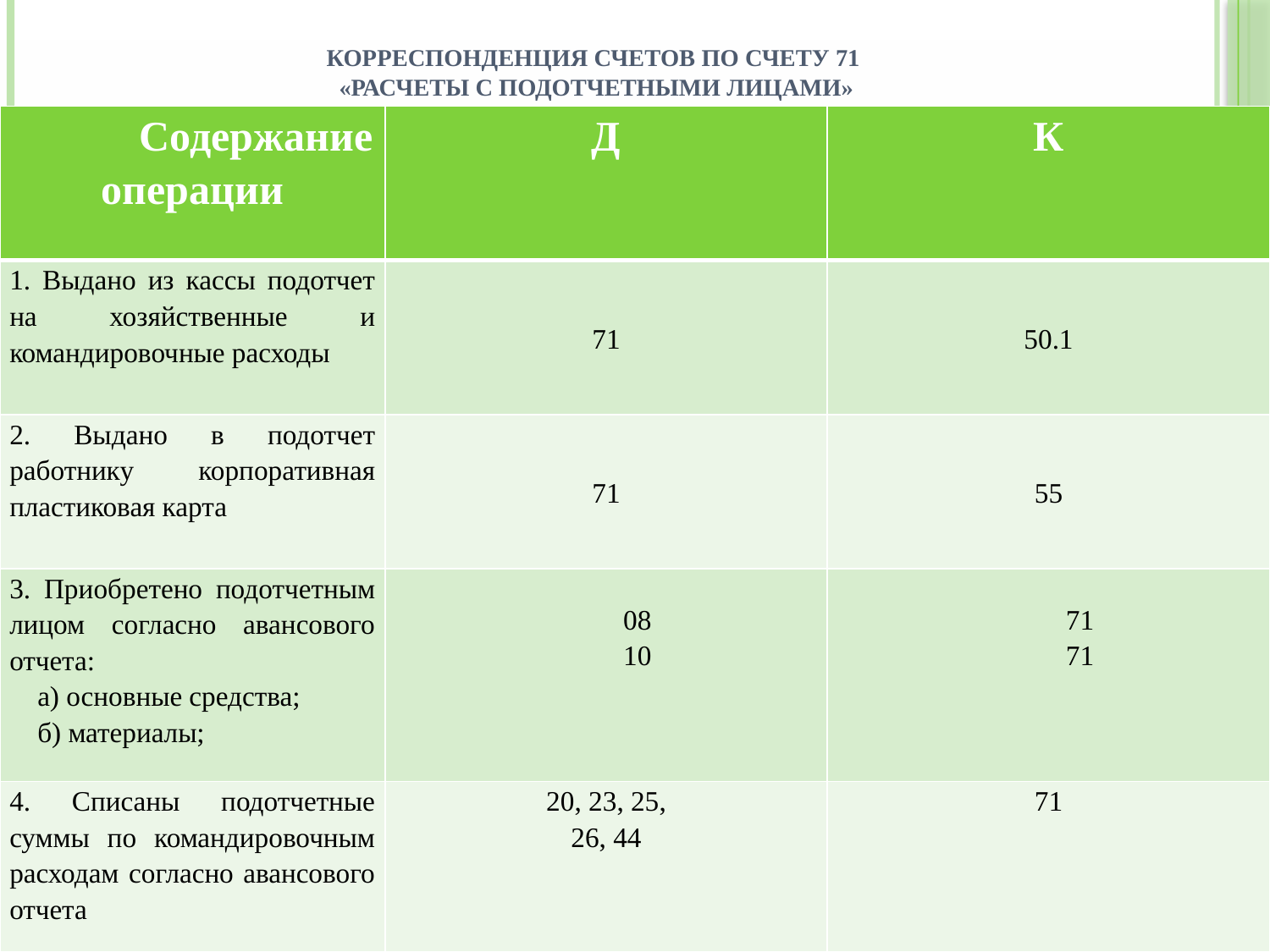

# Корреспонденция счетов по счету 71 «Расчеты с подотчетными лицами»
| Содержание операции | Д | К |
| --- | --- | --- |
| 1. Выдано из кассы подотчет на хозяйственные и командировочные расходы | 71 | 50.1 |
| 2. Выдано в подотчет работнику корпоративная пластиковая карта | 71 | 55 |
| 3. Приобретено подотчетным лицом согласно авансового отчета: а) основные средства; б) материалы; | 08 10 | 71 71 |
| 4. Списаны подотчетные суммы по командировочным расходам согласно авансового отчета | 20, 23, 25, 26, 44 | 71 |